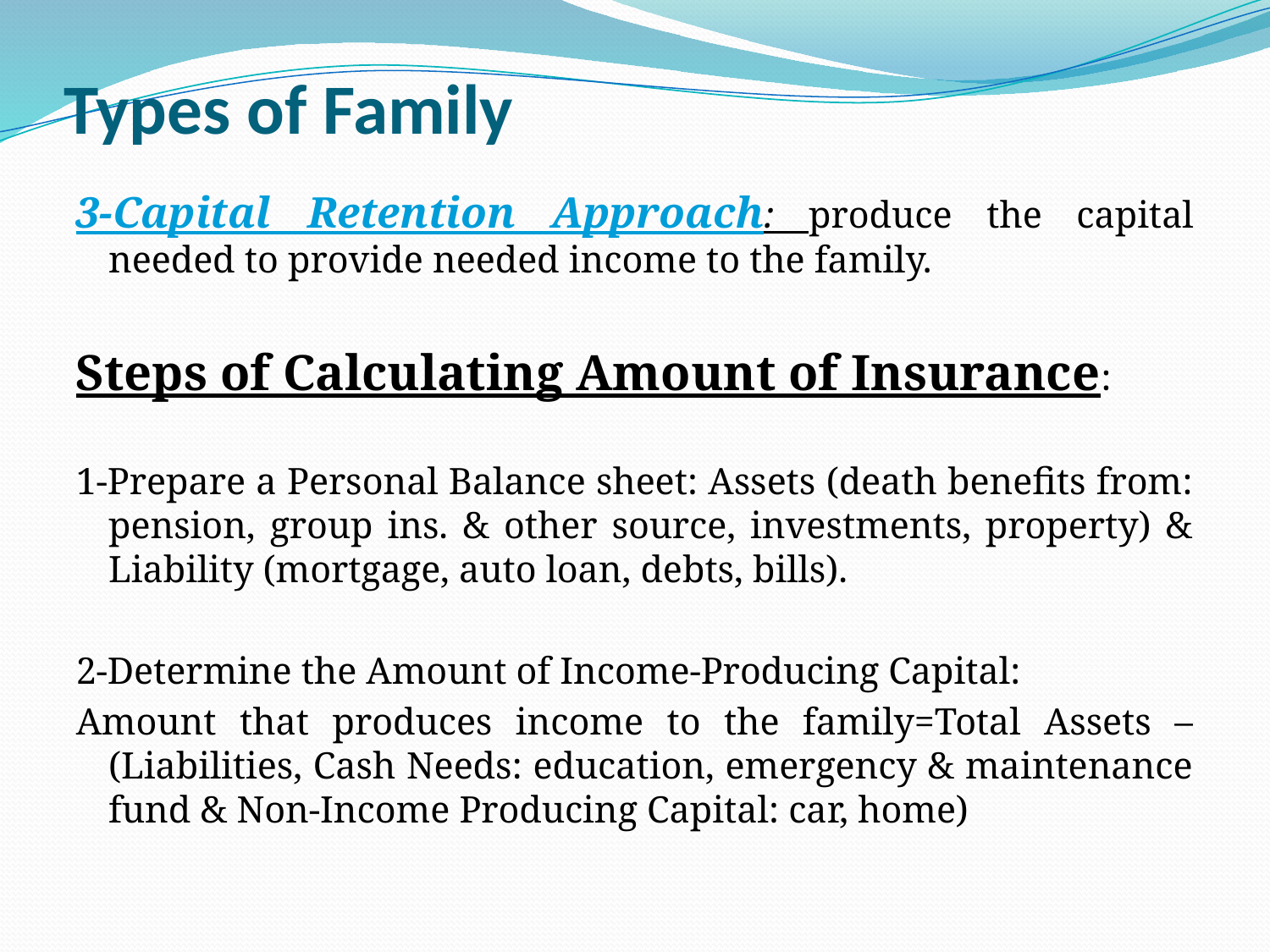

# Types of Family
3-Capital Retention Approach: produce the capital needed to provide needed income to the family.

Steps of Calculating Amount of Insurance:

1-Prepare a Personal Balance sheet: Assets (death benefits from: pension, group ins. & other source, investments, property) & Liability (mortgage, auto loan, debts, bills).

2-Determine the Amount of Income-Producing Capital:
Amount that produces income to the family=Total Assets – (Liabilities, Cash Needs: education, emergency & maintenance fund & Non-Income Producing Capital: car, home)